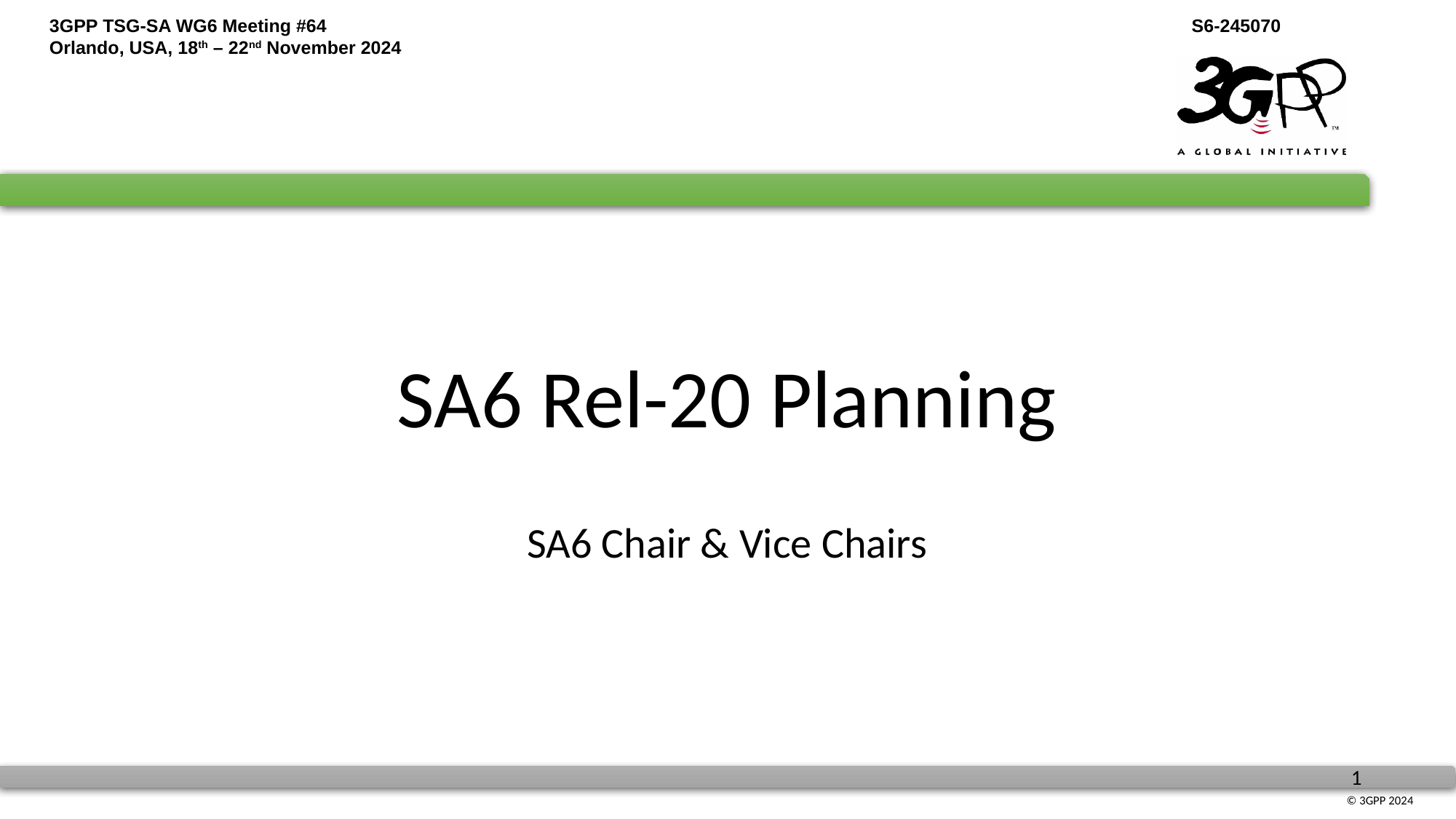

SA6 Rel-20 Planning

SA6 Chair & Vice Chairs